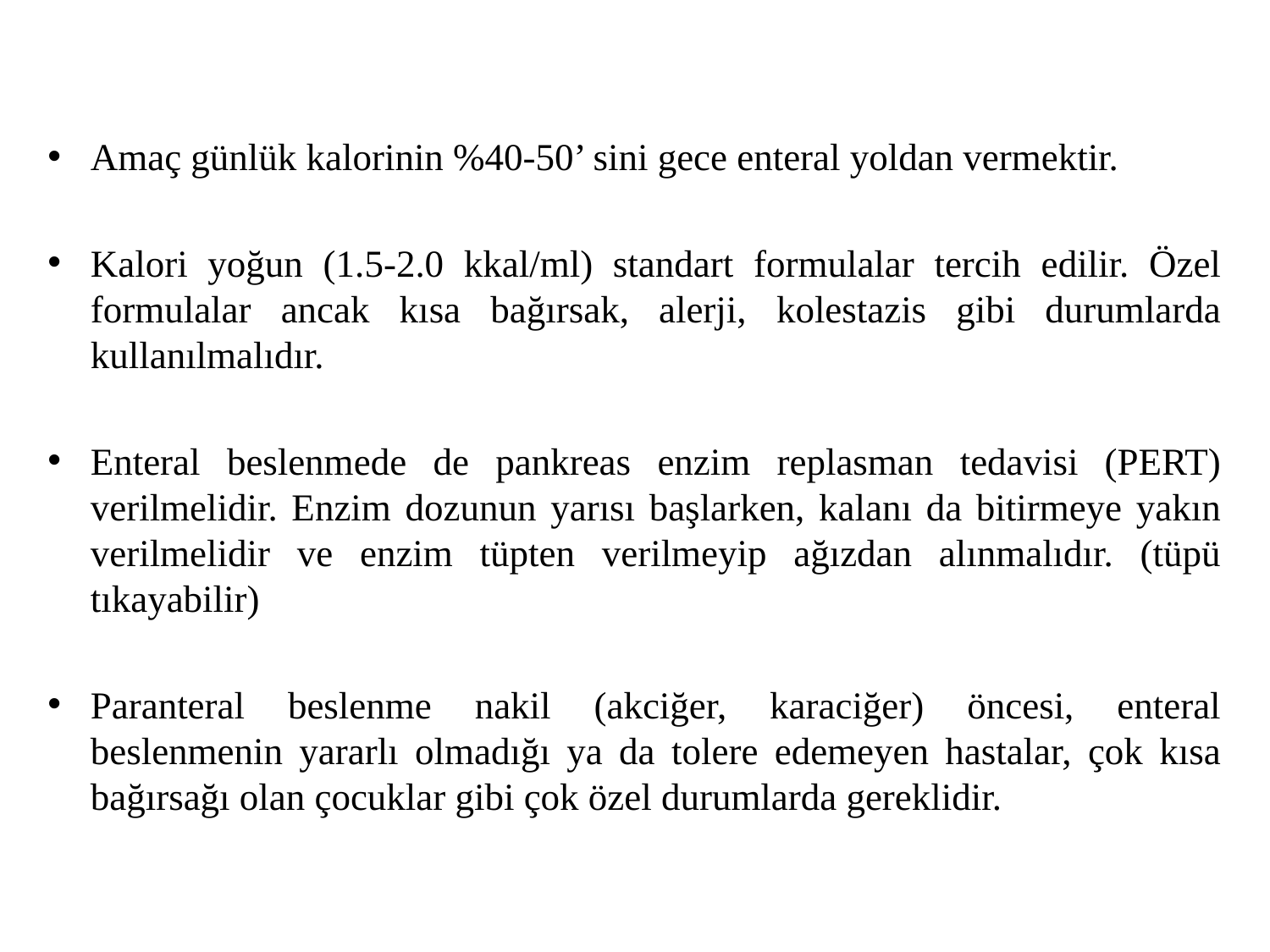

Amaç günlük kalorinin %40-50’ sini gece enteral yoldan vermektir.

Kalori yoğun (1.5-2.0 kkal/ml) standart formulalar tercih edilir. Özel formulalar ancak kısa bağırsak, alerji, kolestazis gibi durumlarda kullanılmalıdır.

Enteral beslenmede de pankreas enzim replasman tedavisi (PERT) verilmelidir. Enzim dozunun yarısı başlarken, kalanı da bitirmeye yakın verilmelidir ve enzim tüpten verilmeyip ağızdan alınmalıdır. (tüpü tıkayabilir)

Paranteral beslenme nakil (akciğer, karaciğer) öncesi, enteral beslenmenin yararlı olmadığı ya da tolere edemeyen hastalar, çok kısa bağırsağı olan çocuklar gibi çok özel durumlarda gereklidir.